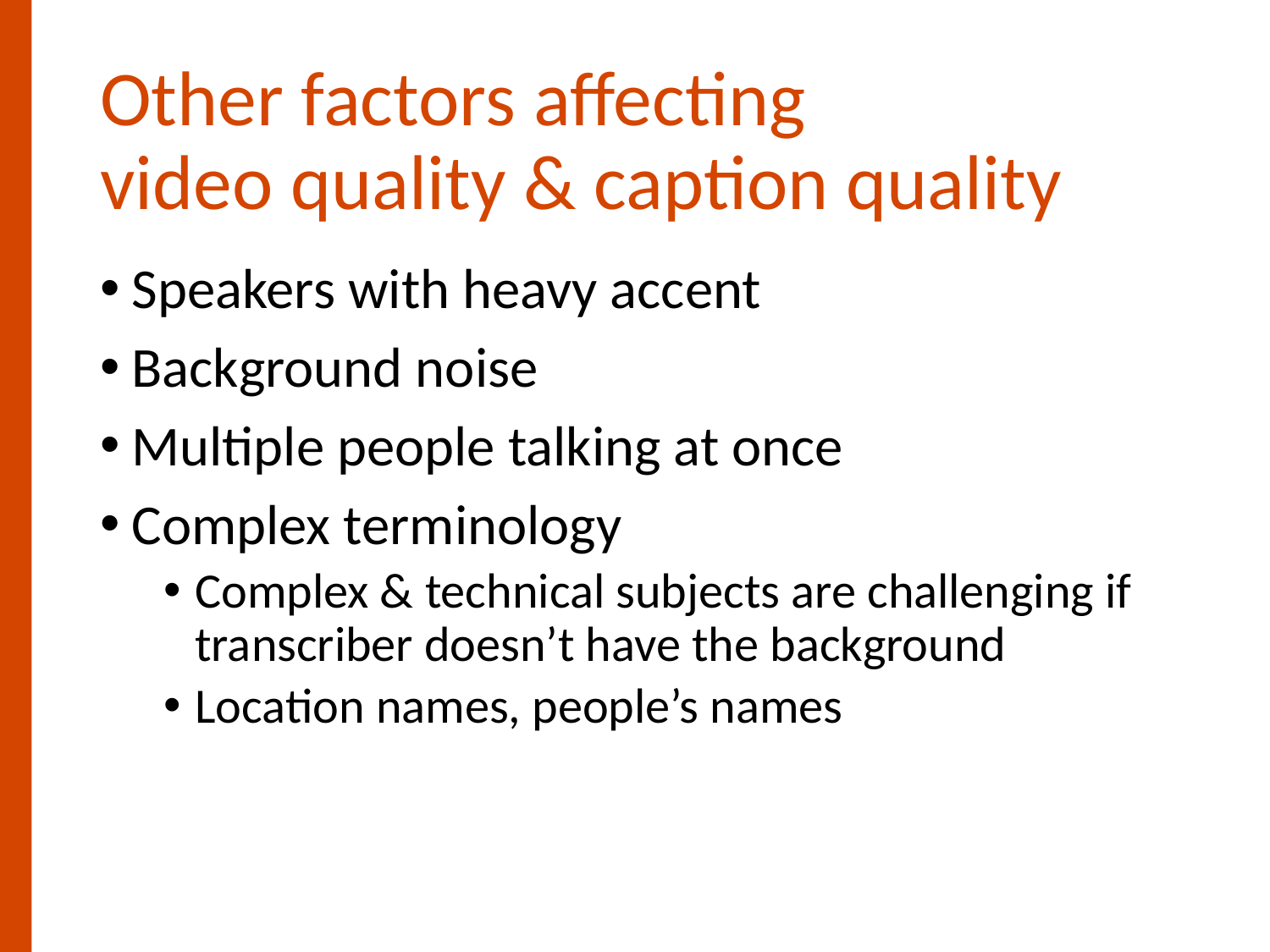

# Other factors affecting video quality & caption quality
Speakers with heavy accent
Background noise
Multiple people talking at once
Complex terminology
Complex & technical subjects are challenging if transcriber doesn’t have the background
Location names, people’s names